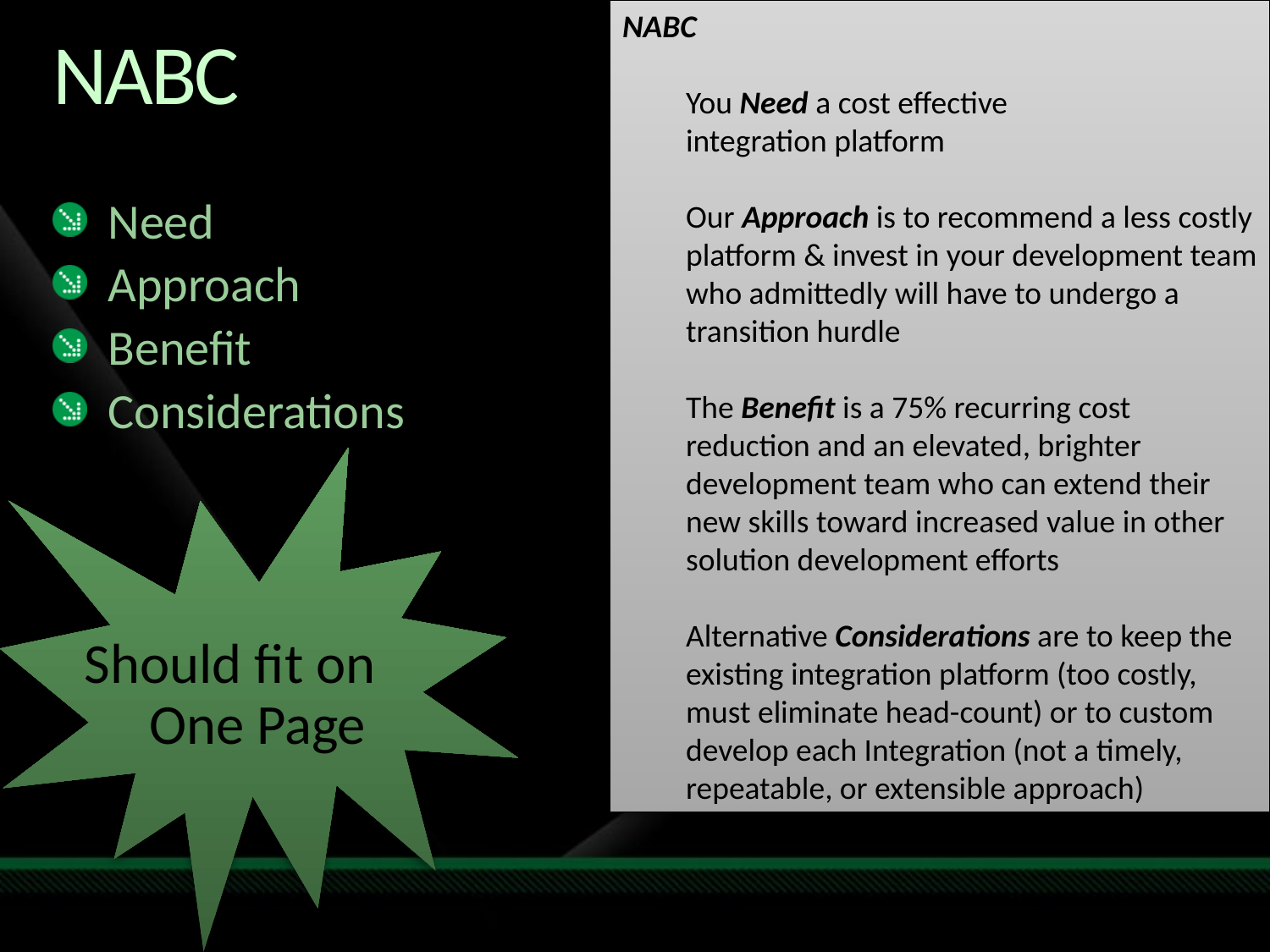

NABC

You Need a cost effective
integration platform

Our Approach is to recommend a less costly platform & invest in your development team who admittedly will have to undergo a transition hurdle

The Benefit is a 75% recurring cost reduction and an elevated, brighter development team who can extend their new skills toward increased value in other solution development efforts

Alternative Considerations are to keep the existing integration platform (too costly, must eliminate head-count) or to custom develop each Integration (not a timely, repeatable, or extensible approach)
# NABC
Need
Approach
Benefit
Considerations

Should fit on
One Page